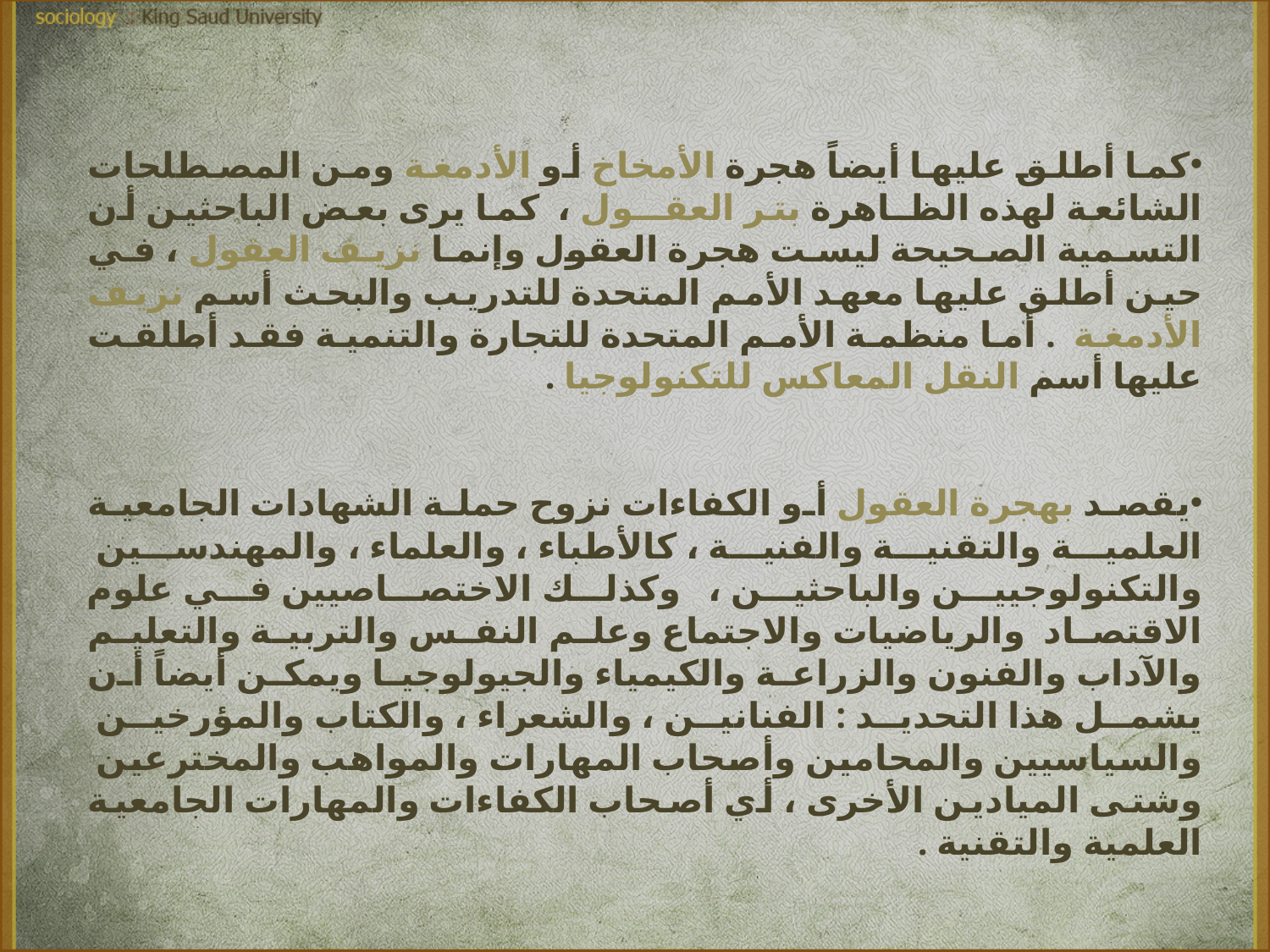

كما أطلق عليها أيضاً هجرة الأمخاخ أو الأدمغة ومن المصطلحات الشائعة لهذه الظـاهرة بتر العقــول ،  كما يرى بعض الباحثين أن التسمية الصحيحة ليست هجرة العقول وإنما نزيف العقول ، في حين أطلق عليها معهد الأمم المتحدة للتدريب والبحث أسم نزيف الأدمغة  . أما منظمة الأمم المتحدة للتجارة والتنمية فقد أطلقت عليها أسم النقل المعاكس للتكنولوجيا .

يقصد بهجرة العقول أو الكفاءات نزوح حملة الشهادات الجامعية العلمية والتقنية والفنية ، كالأطباء ، والعلماء ، والمهندسين  والتكنولوجيين والباحثين ،   وكذلك الاختصاصيين في علوم الاقتصاد  والرياضيات والاجتماع وعلم النفس والتربية والتعليم والآداب والفنون والزراعة والكيمياء والجيولوجيا ويمكن أيضاً أن يشمل هذا التحديد : الفنانين ، والشعراء ، والكتاب والمؤرخين  والسياسيين والمحامين وأصحاب المهارات والمواهب والمخترعين  وشتى الميادين الأخرى ، أي أصحاب الكفاءات والمهارات الجامعية العلمية والتقنية .